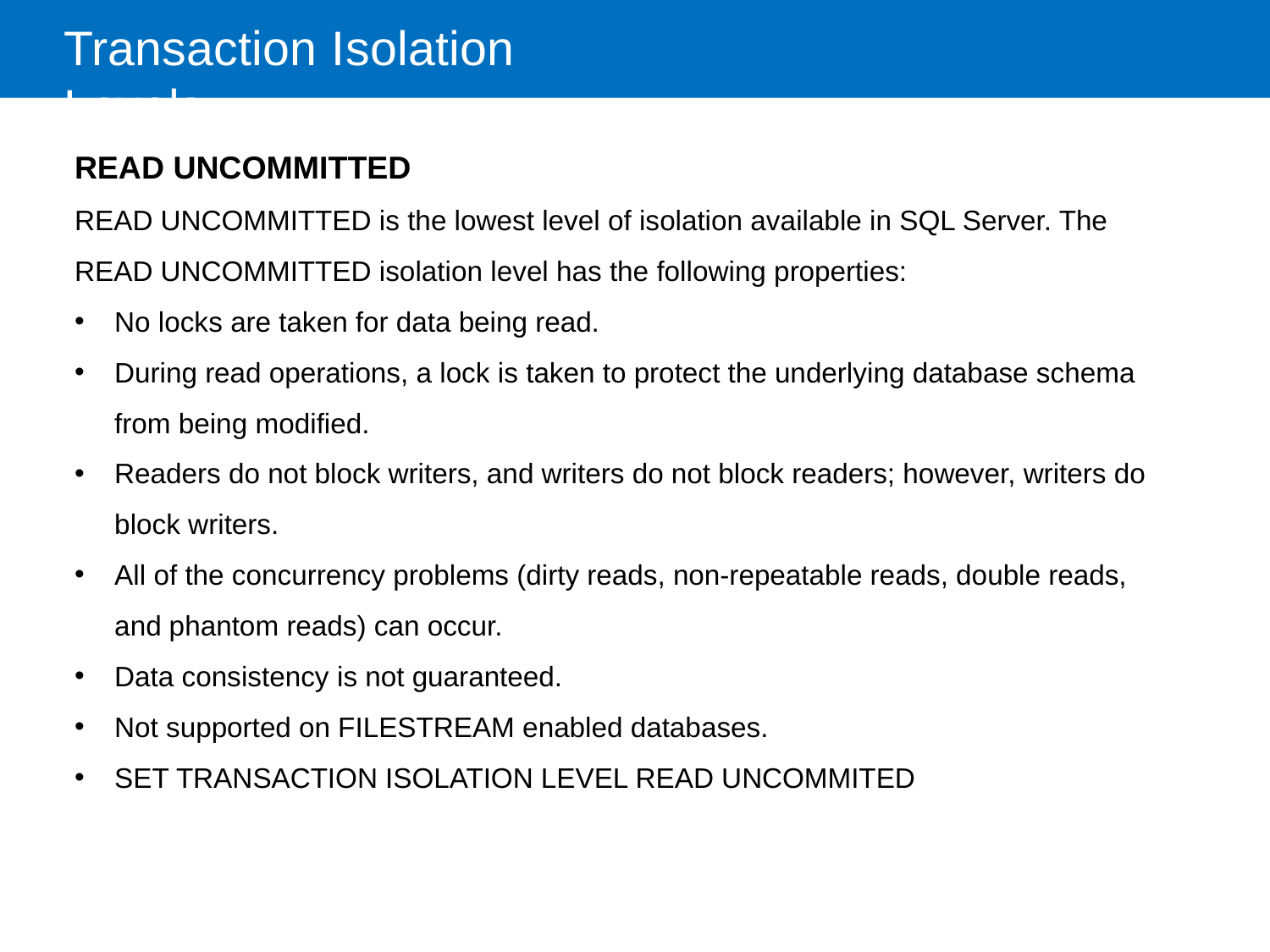

# Transaction Isolation Levels
READ UNCOMMITTED
READ UNCOMMITTED is the lowest level of isolation available in SQL Server. The READ UNCOMMITTED isolation level has the following properties:
No locks are taken for data being read.
During read operations, a lock is taken to protect the underlying database schema from being modified.
Readers do not block writers, and writers do not block readers; however, writers do block writers.
All of the concurrency problems (dirty reads, non-repeatable reads, double reads, and phantom reads) can occur.
Data consistency is not guaranteed.
Not supported on FILESTREAM enabled databases.
SET TRANSACTION ISOLATION LEVEL READ UNCOMMITED